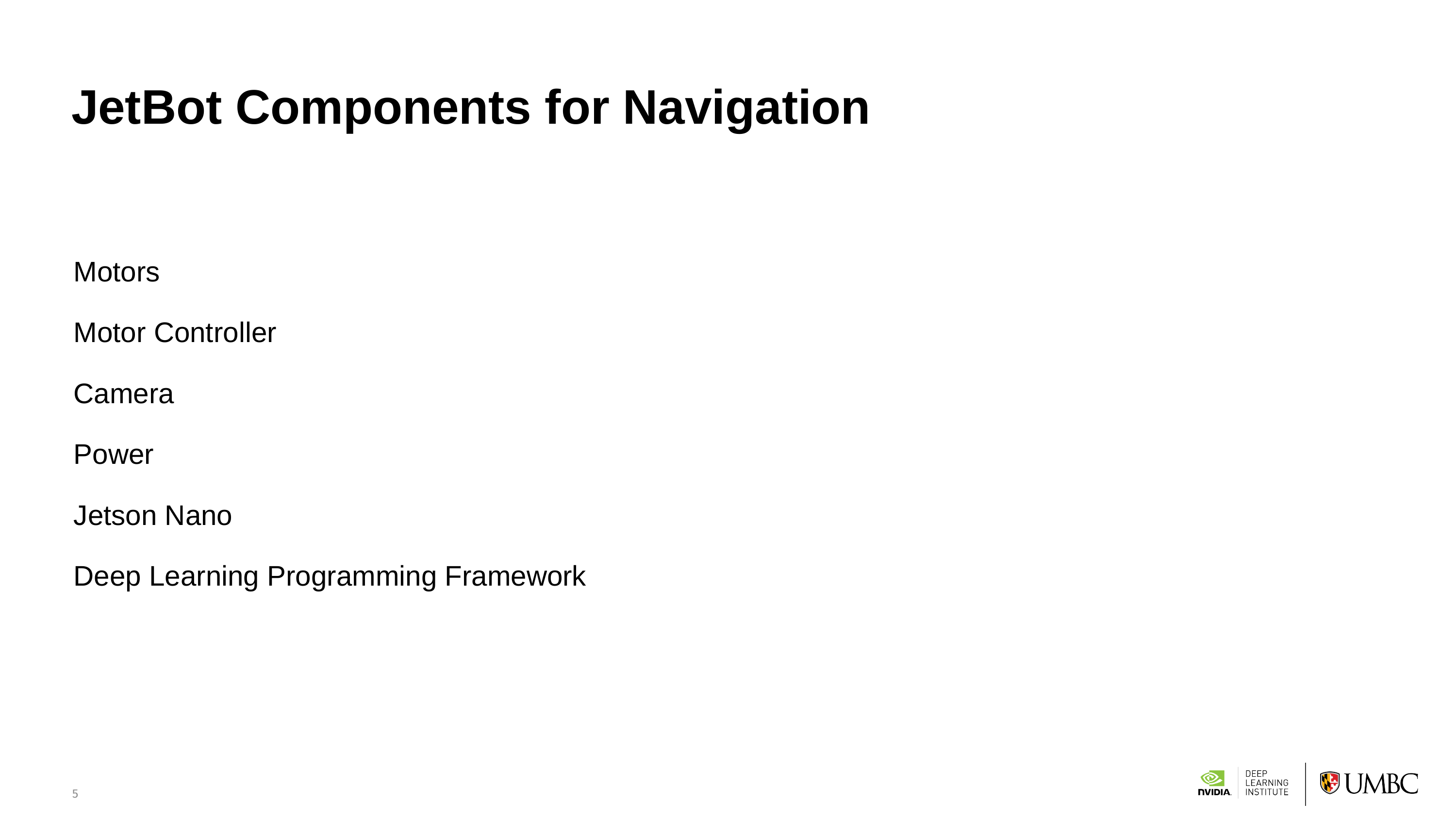

5
# JetBot Components for Navigation
Motors
Motor Controller
Camera
Power
Jetson Nano
Deep Learning Programming Framework